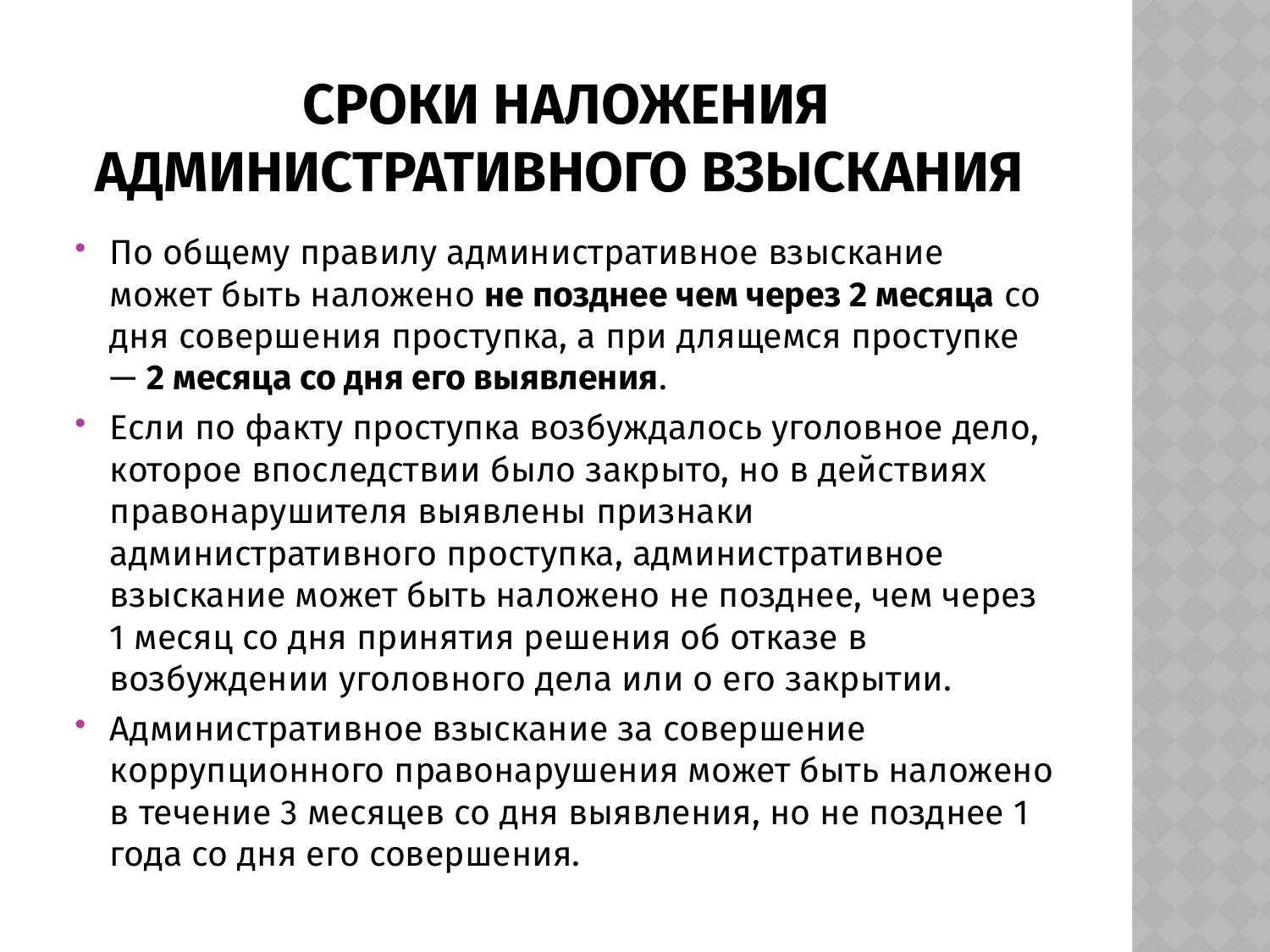

# Сроки наложения административного взыскания
По общему правилу административное взыскание может быть наложено не позднее чем через 2 месяца со дня совершения проступка, а при длящемся проступке — 2 месяца со дня его выявления.
Если по факту проступка возбуждалось уголовное дело, которое впоследствии было закрыто, но в действиях правонарушителя выявлены признаки административного проступка, административное взыскание может быть наложено не позднее, чем через 1 месяц со дня принятия решения об отказе в возбуждении уголовного дела или о его закрытии.
Административное взыскание за совершение коррупционного правонарушения может быть наложено в течение 3 месяцев со дня выявления, но не позднее 1 года со дня его совершения.